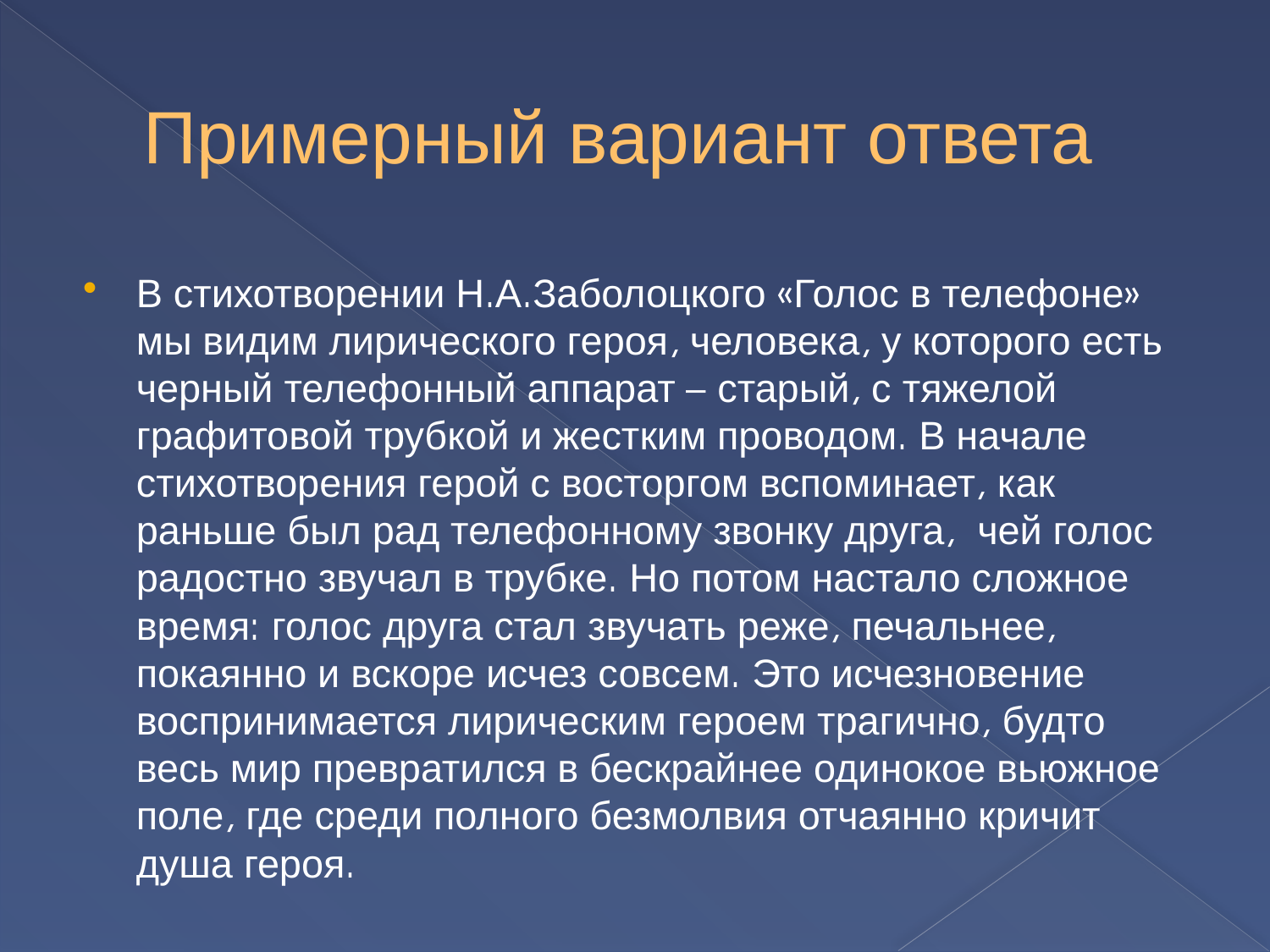

# Примерный вариант ответа
В стихотворении Н.А.Заболоцкого «Голос в телефоне» мы видим лирического героя, человека, у которого есть черный телефонный аппарат – старый, с тяжелой графитовой трубкой и жестким проводом. В начале стихотворения герой с восторгом вспоминает, как раньше был рад телефонному звонку друга,  чей голос радостно звучал в трубке. Но потом настало сложное время: голос друга стал звучать реже, печальнее, покаянно и вскоре исчез совсем. Это исчезновение воспринимается лирическим героем трагично, будто весь мир превратился в бескрайнее одинокое вьюжное поле, где среди полного безмолвия отчаянно кричит душа героя.